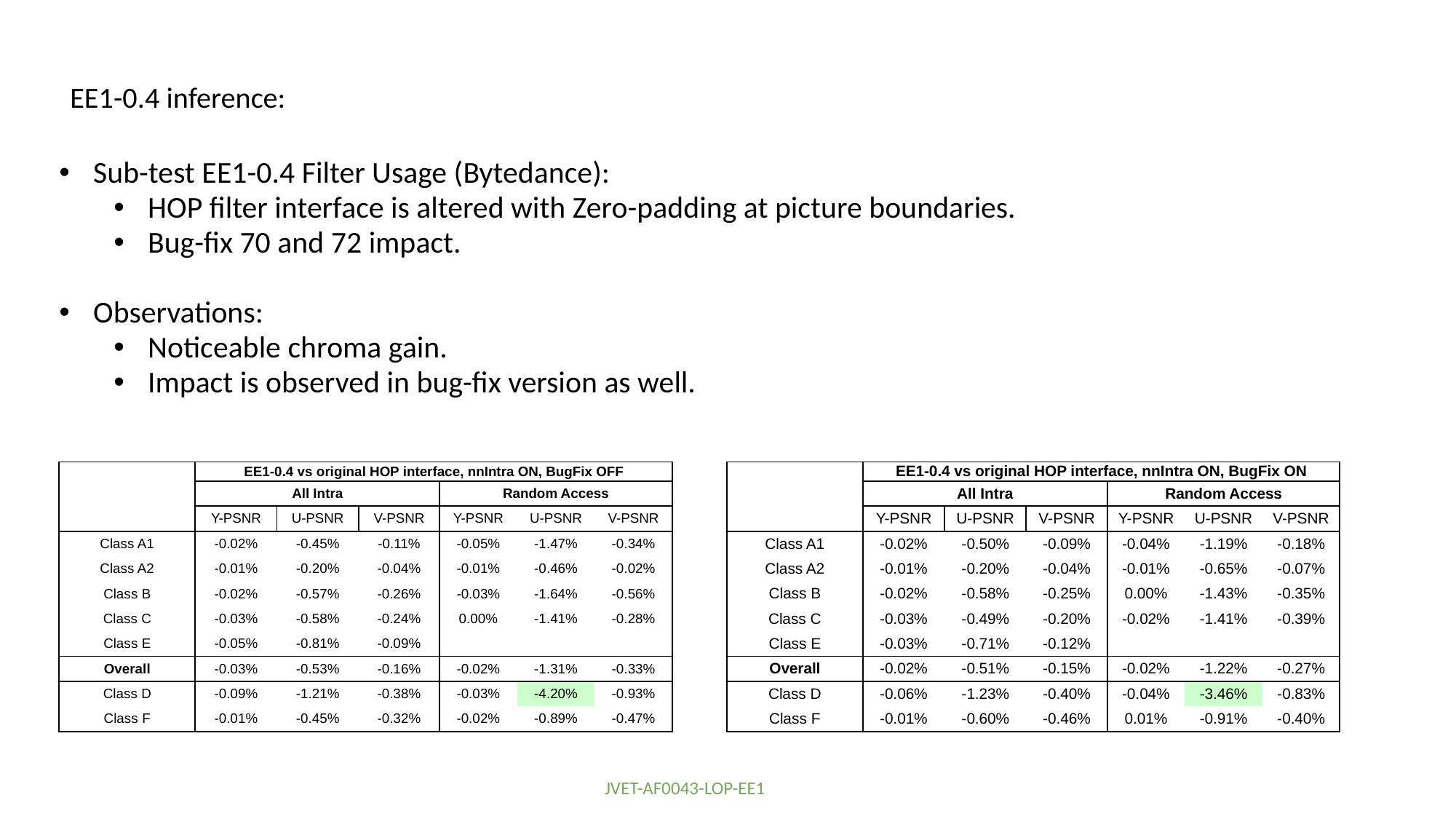

# EE1-0.4 inference:
Sub-test EE1-0.4 Filter Usage (Bytedance):
HOP filter interface is altered with Zero-padding at picture boundaries.
Bug-fix 70 and 72 impact.

Observations:
Noticeable chroma gain.
Impact is observed in bug-fix version as well.

|  | EE1-0.4 vs original HOP interface, nnIntra ON, BugFix OFF |  |  |  |  |  |
| --- | --- | --- | --- | --- | --- | --- |
|  | All Intra |  |  | Random Access |  |  |
|  | Y-PSNR | U-PSNR | V-PSNR | Y-PSNR | U-PSNR | V-PSNR |
| Class A1 | -0.02% | -0.45% | -0.11% | -0.05% | -1.47% | -0.34% |
| Class A2 | -0.01% | -0.20% | -0.04% | -0.01% | -0.46% | -0.02% |
| Class B | -0.02% | -0.57% | -0.26% | -0.03% | -1.64% | -0.56% |
| Class C | -0.03% | -0.58% | -0.24% | 0.00% | -1.41% | -0.28% |
| Class E | -0.05% | -0.81% | -0.09% |  |  |  |
| Overall | -0.03% | -0.53% | -0.16% | -0.02% | -1.31% | -0.33% |
| Class D | -0.09% | -1.21% | -0.38% | -0.03% | -4.20% | -0.93% |
| Class F | -0.01% | -0.45% | -0.32% | -0.02% | -0.89% | -0.47% |
|  | EE1-0.4 vs original HOP interface, nnIntra ON, BugFix ON |  |  |  |  |  |
| --- | --- | --- | --- | --- | --- | --- |
|  | All Intra |  |  | Random Access |  |  |
|  | Y-PSNR | U-PSNR | V-PSNR | Y-PSNR | U-PSNR | V-PSNR |
| Class A1 | -0.02% | -0.50% | -0.09% | -0.04% | -1.19% | -0.18% |
| Class A2 | -0.01% | -0.20% | -0.04% | -0.01% | -0.65% | -0.07% |
| Class B | -0.02% | -0.58% | -0.25% | 0.00% | -1.43% | -0.35% |
| Class C | -0.03% | -0.49% | -0.20% | -0.02% | -1.41% | -0.39% |
| Class E | -0.03% | -0.71% | -0.12% |  |  |  |
| Overall | -0.02% | -0.51% | -0.15% | -0.02% | -1.22% | -0.27% |
| Class D | -0.06% | -1.23% | -0.40% | -0.04% | -3.46% | -0.83% |
| Class F | -0.01% | -0.60% | -0.46% | 0.01% | -0.91% | -0.40% |

JVET-AF0043-LOP-EE1